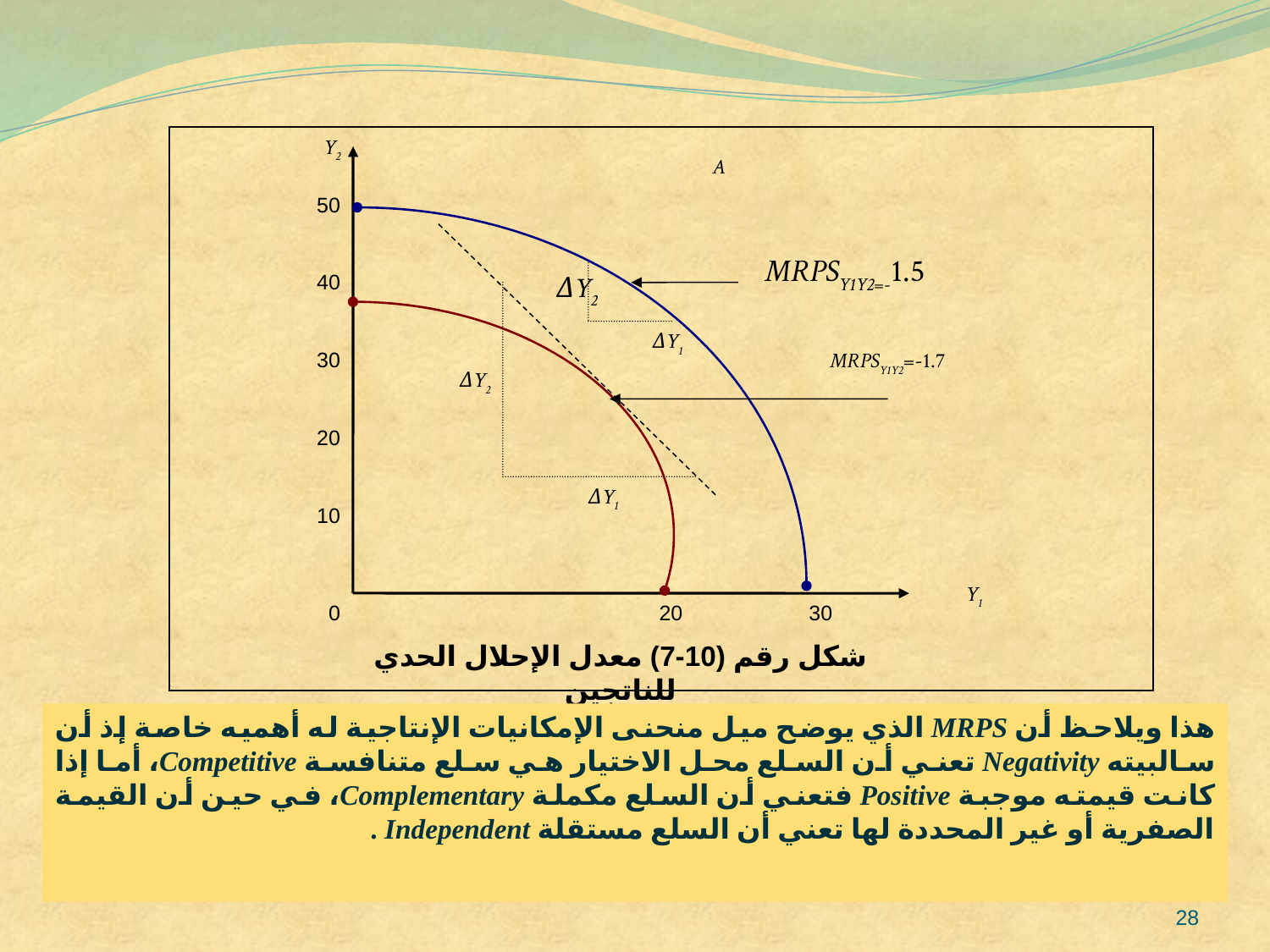

Y2

A
50

MRPSY1Y2=-1.5
40
ΔY2

ΔY1
30
MRPSY1Y2=-1.7
ΔY2

20

ΔY1
10
Y1
0

20
30
شكل رقم (10-7) معدل الإحلال الحدي للناتجين
هذا ويلاحظ أن MRPS الذي يوضح ميل منحنى الإمكانيات الإنتاجية له أهميه خاصة إذ أن سالبيته Negativity تعني أن السلع محل الاختيار هي سلع متنافسة Competitive، أما إذا كانت قيمته موجبة Positive فتعني أن السلع مكملة Complementary، في حين أن القيمة الصفرية أو غير المحددة لها تعني أن السلع مستقلة Independent .

28